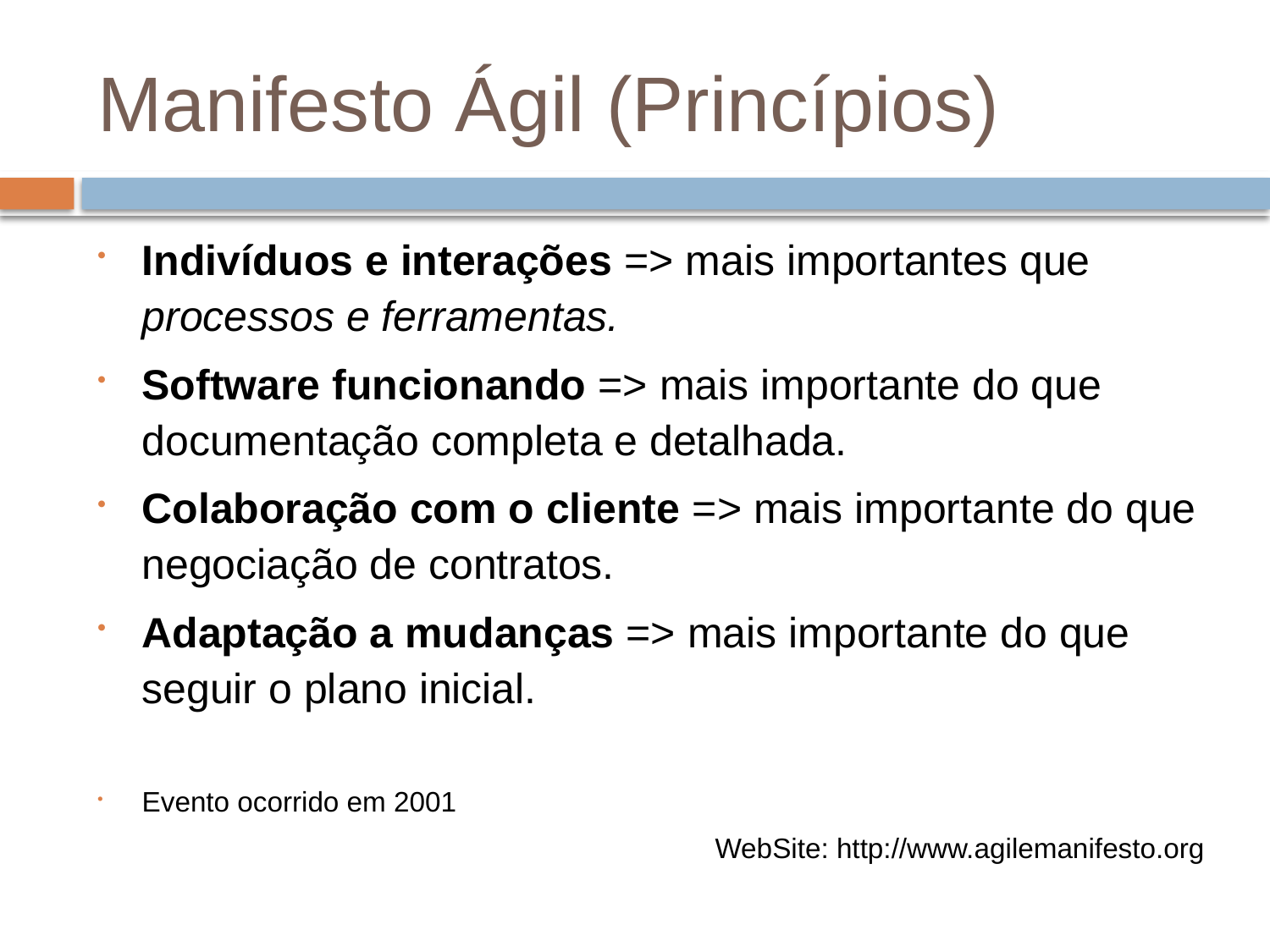

# Manifesto Ágil (Princípios)
Indivíduos e interações => mais importantes que processos e ferramentas.
Software funcionando => mais importante do que documentação completa e detalhada.
Colaboração com o cliente => mais importante do que negociação de contratos.
Adaptação a mudanças => mais importante do que seguir o plano inicial.

Evento ocorrido em 2001
WebSite: http://www.agilemanifesto.org